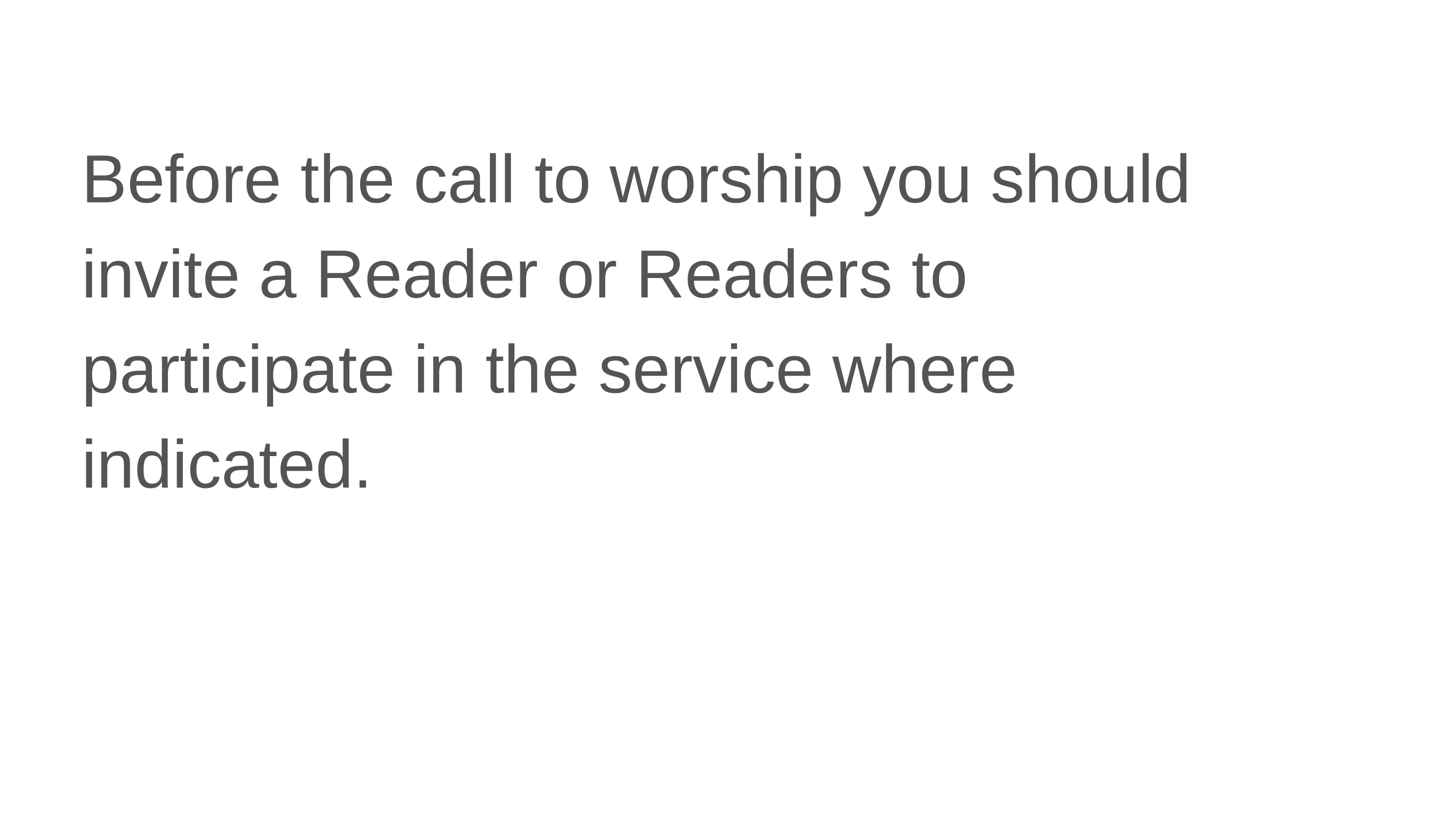

Before the call to worship you should invite a Reader or Readers to participate in the service where indicated.